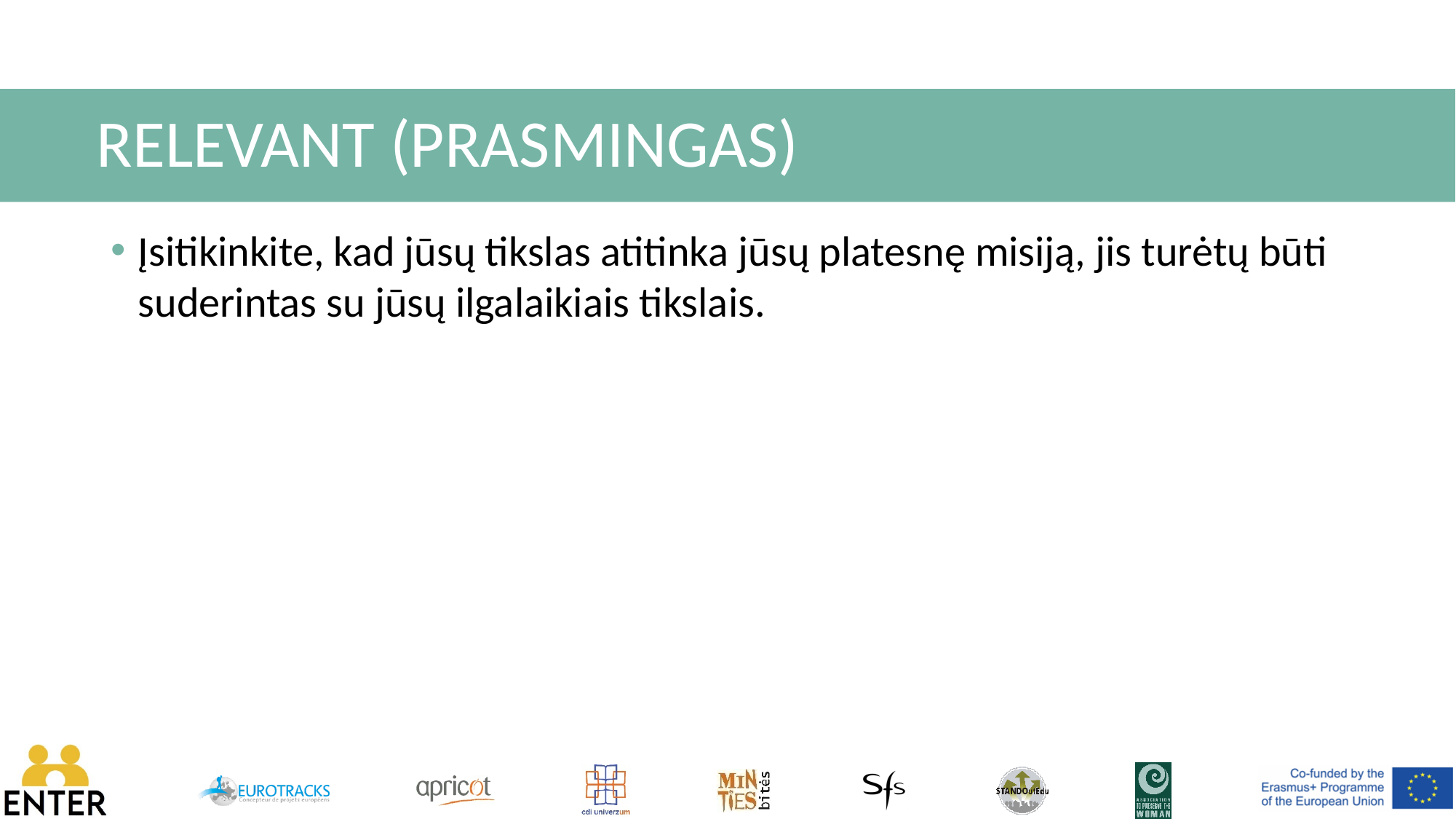

# RELEVANT (PRASMINGAS)
Įsitikinkite, kad jūsų tikslas atitinka jūsų platesnę misiją, jis turėtų būti suderintas su jūsų ilgalaikiais tikslais.